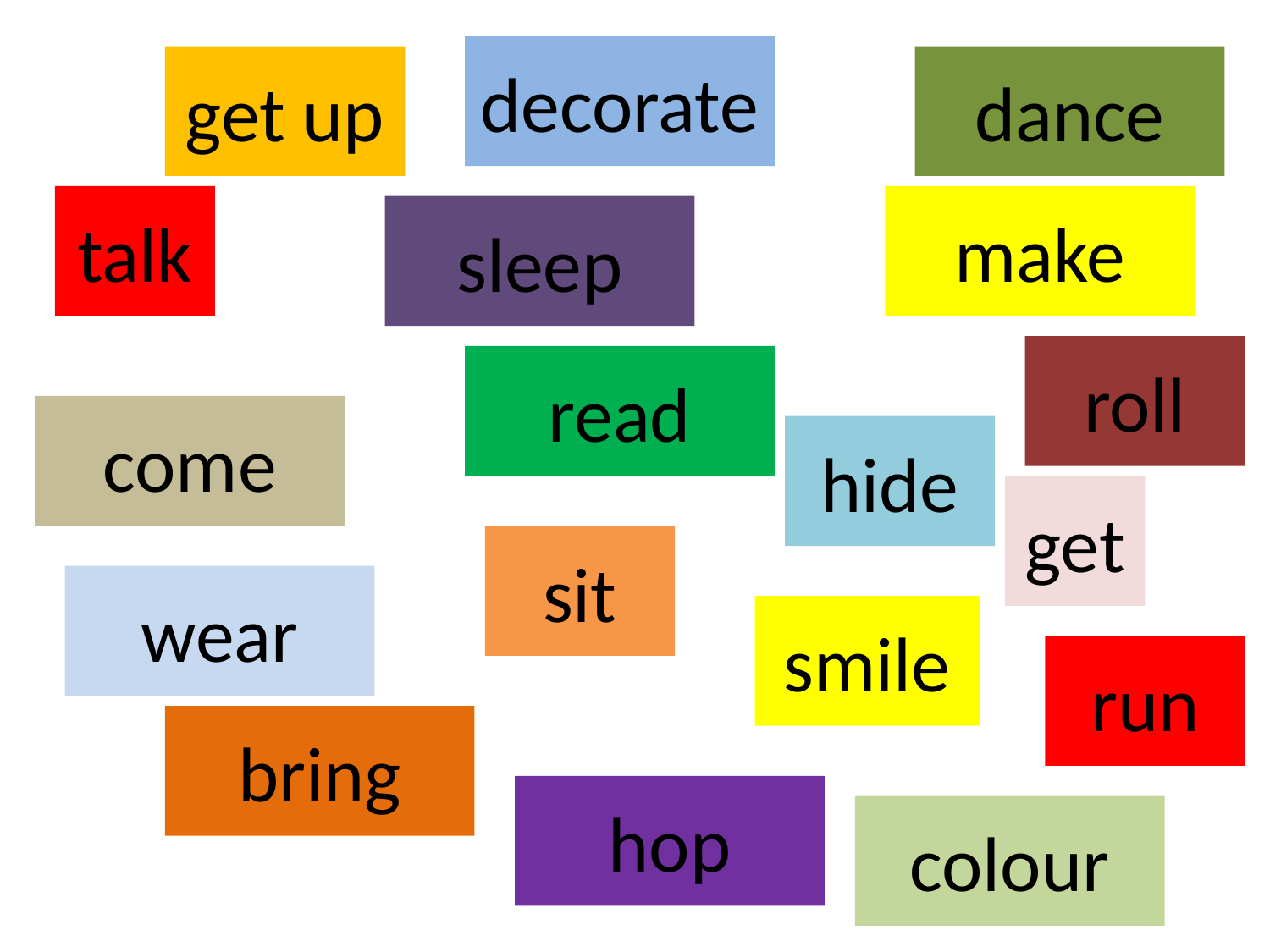

decorate
get up
dance
talk
make
sleep
roll
read
come
hide
get
sit
wear
smile
run
bring
hop
# colour